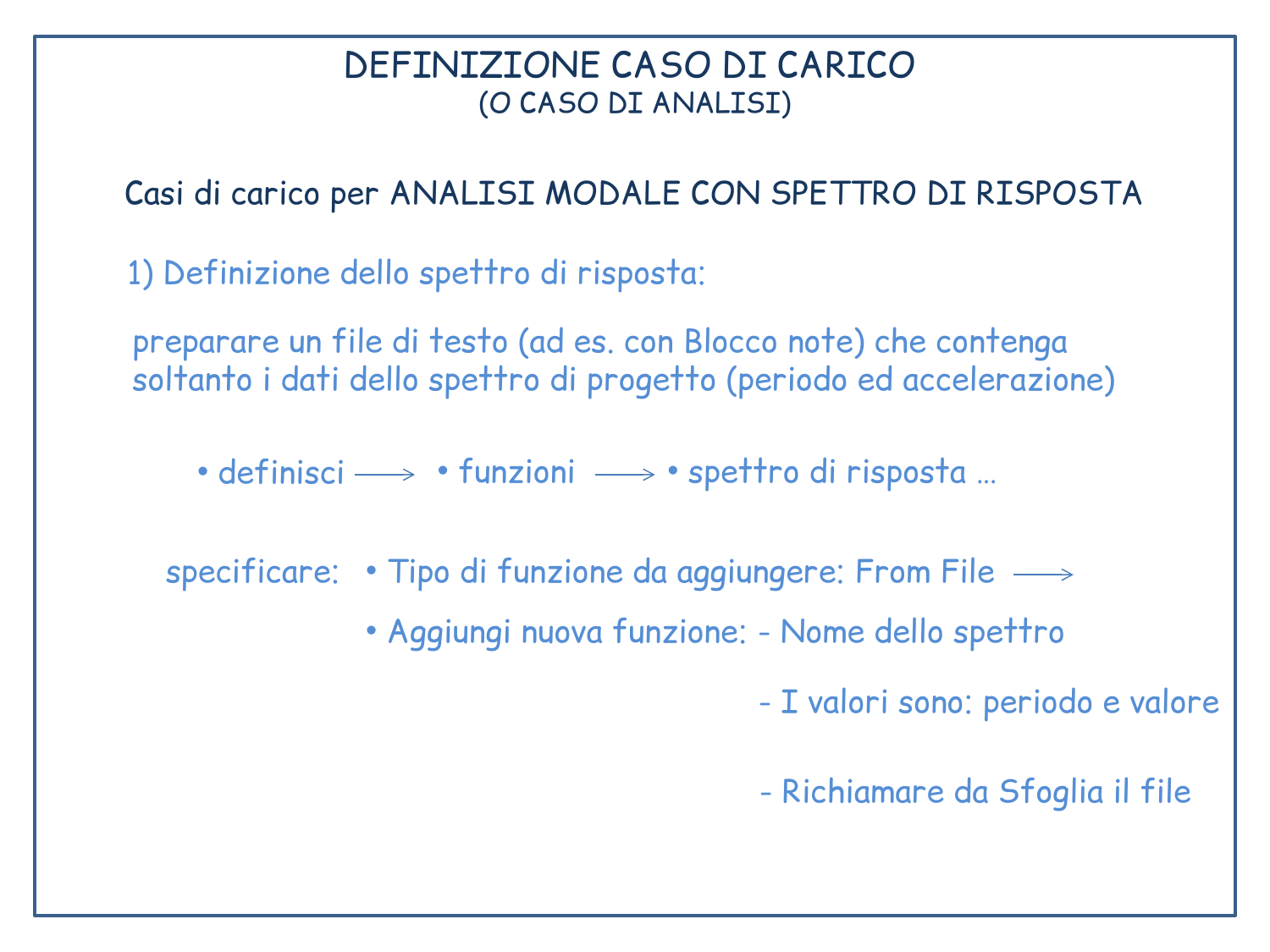

DEFINIZIONE CASO DI CARICO
(O CASO DI ANALISI)
Casi di carico per ANALISI MODALE CON SPETTRO DI RISPOSTA
1) Definizione dello spettro di risposta:
preparare un file di testo (ad es. con Blocco note) che contenga soltanto i dati dello spettro di progetto (periodo ed accelerazione)
 funzioni
 spettro di risposta …
 definisci
specificare:
 Tipo di funzione da aggiungere: From File
 Aggiungi nuova funzione:
- Nome dello spettro
- I valori sono: periodo e valore
- Richiamare da Sfoglia il file